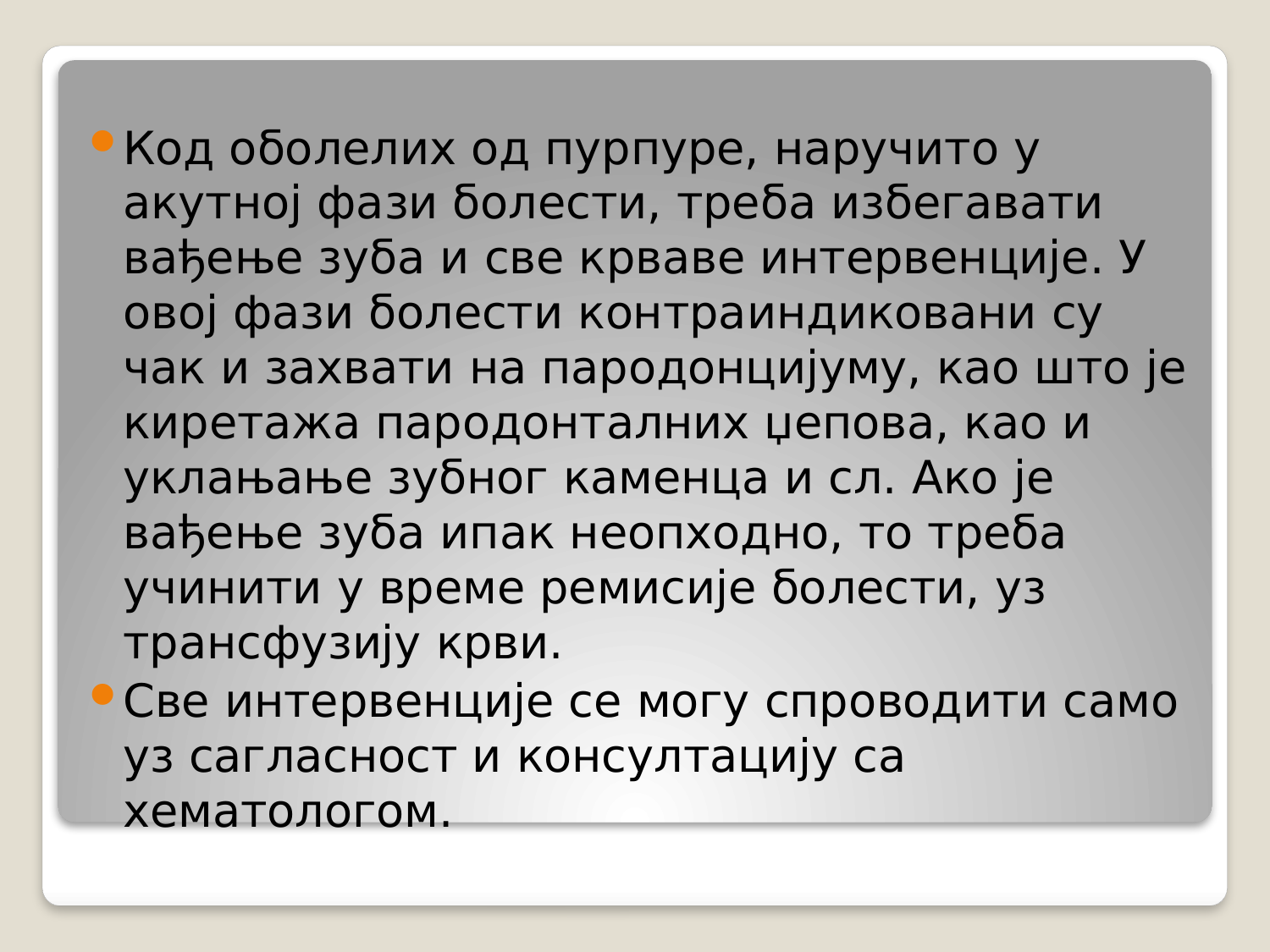

Код оболелих од пурпуре, наручито у акутној фази болести, треба избегавати вађење зуба и све крваве интервенције. У овој фази болести контраиндиковани су чак и захвати на пародонцијуму, као што је киретажа пародонталних џепова, као и уклањање зубног каменца и сл. Ако је вађење зуба ипак неопходно, то треба учинити у време ремисије болести, уз трансфузију крви.
Све интервенције се могу спроводити само уз сагласност и консултацију са хематологом.